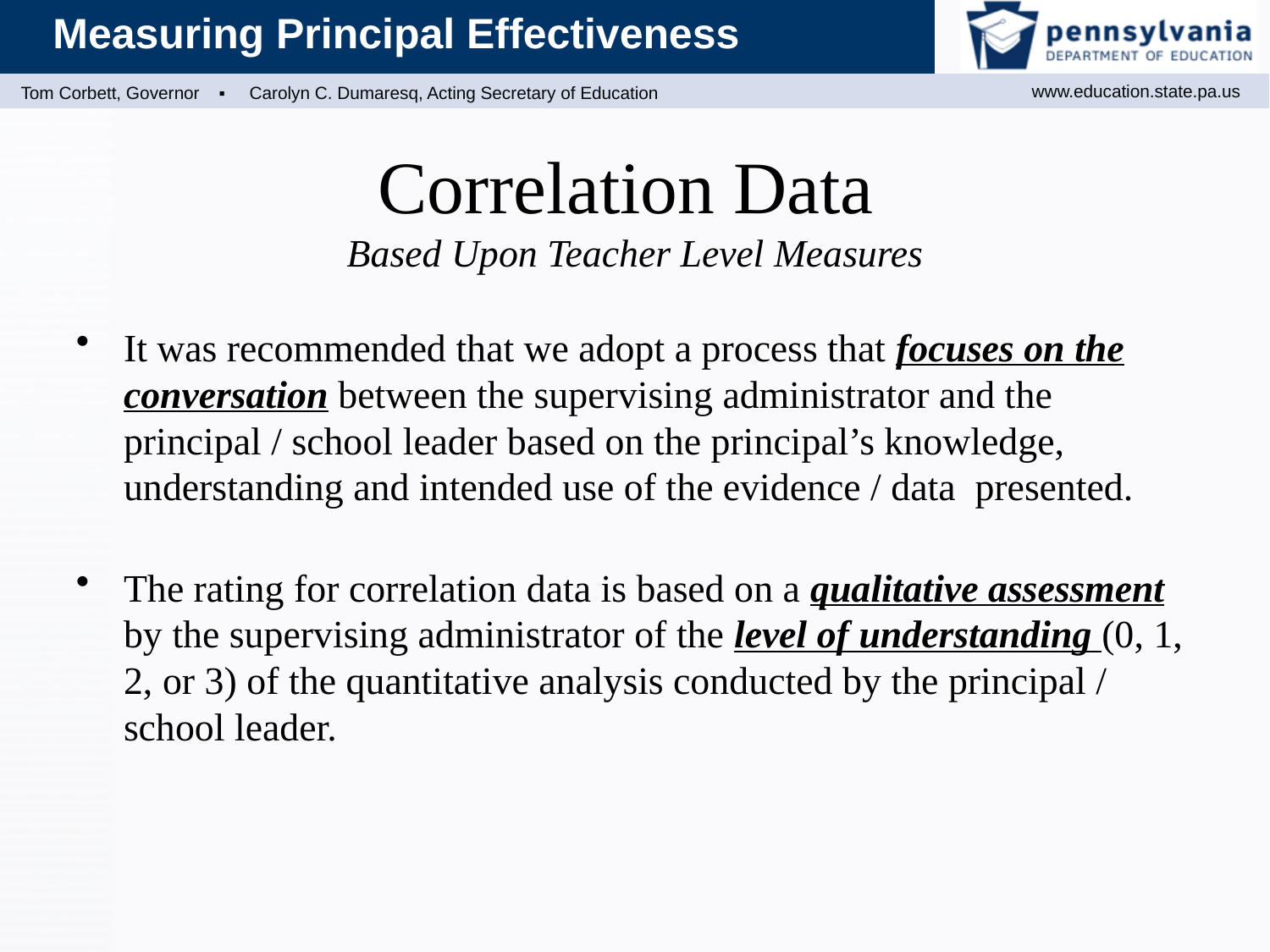

# Correlation Data Based Upon Teacher Level Measures
It was recommended that we adopt a process that focuses on the conversation between the supervising administrator and the principal / school leader based on the principal’s knowledge, understanding and intended use of the evidence / data  presented.
The rating for correlation data is based on a qualitative assessment by the supervising administrator of the level of understanding (0, 1, 2, or 3) of the quantitative analysis conducted by the principal / school leader.